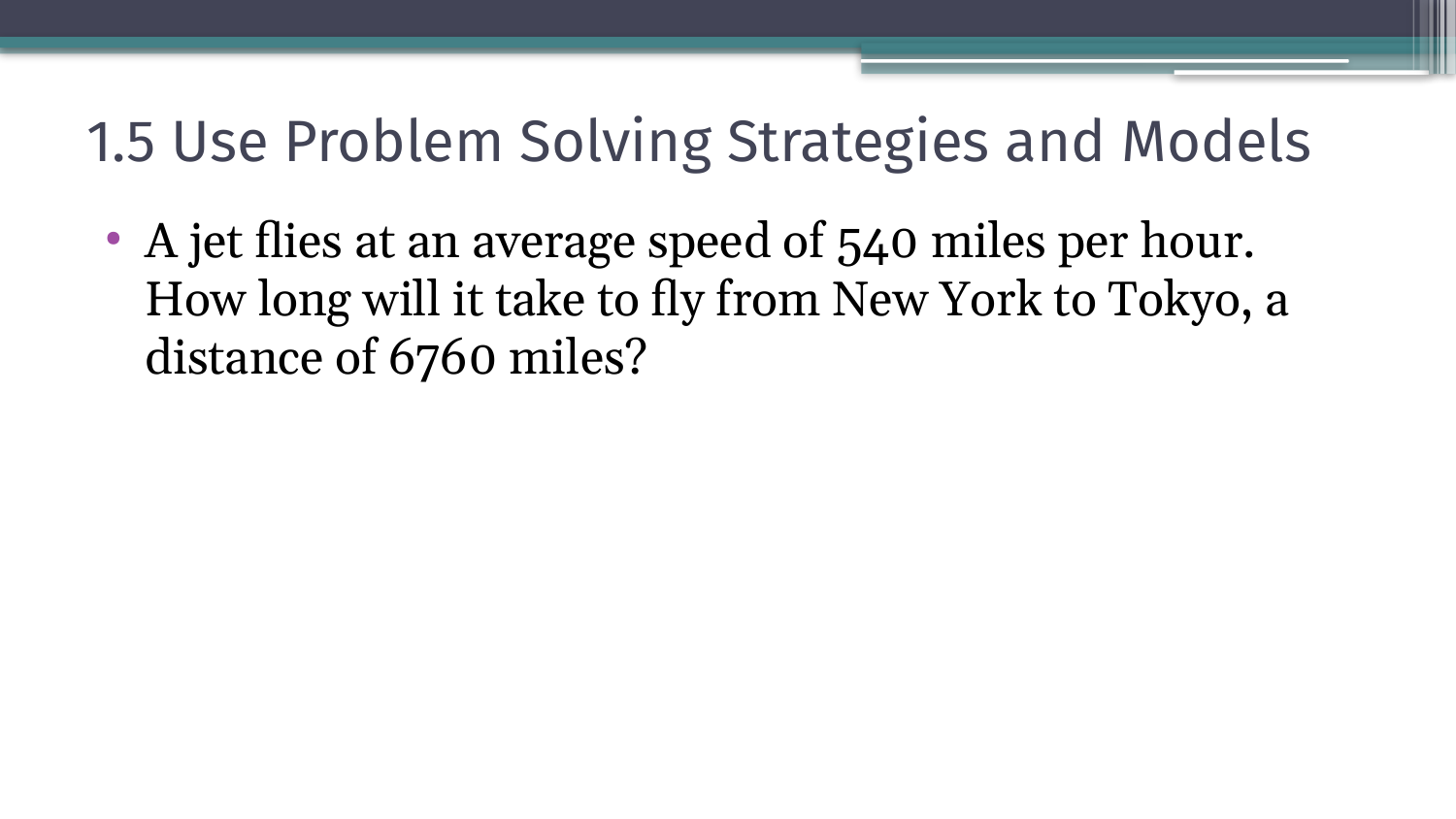

# 1.5 Use Problem Solving Strategies and Models
A jet flies at an average speed of 540 miles per hour.  How long will it take to fly from New York to Tokyo, a distance of 6760 miles?